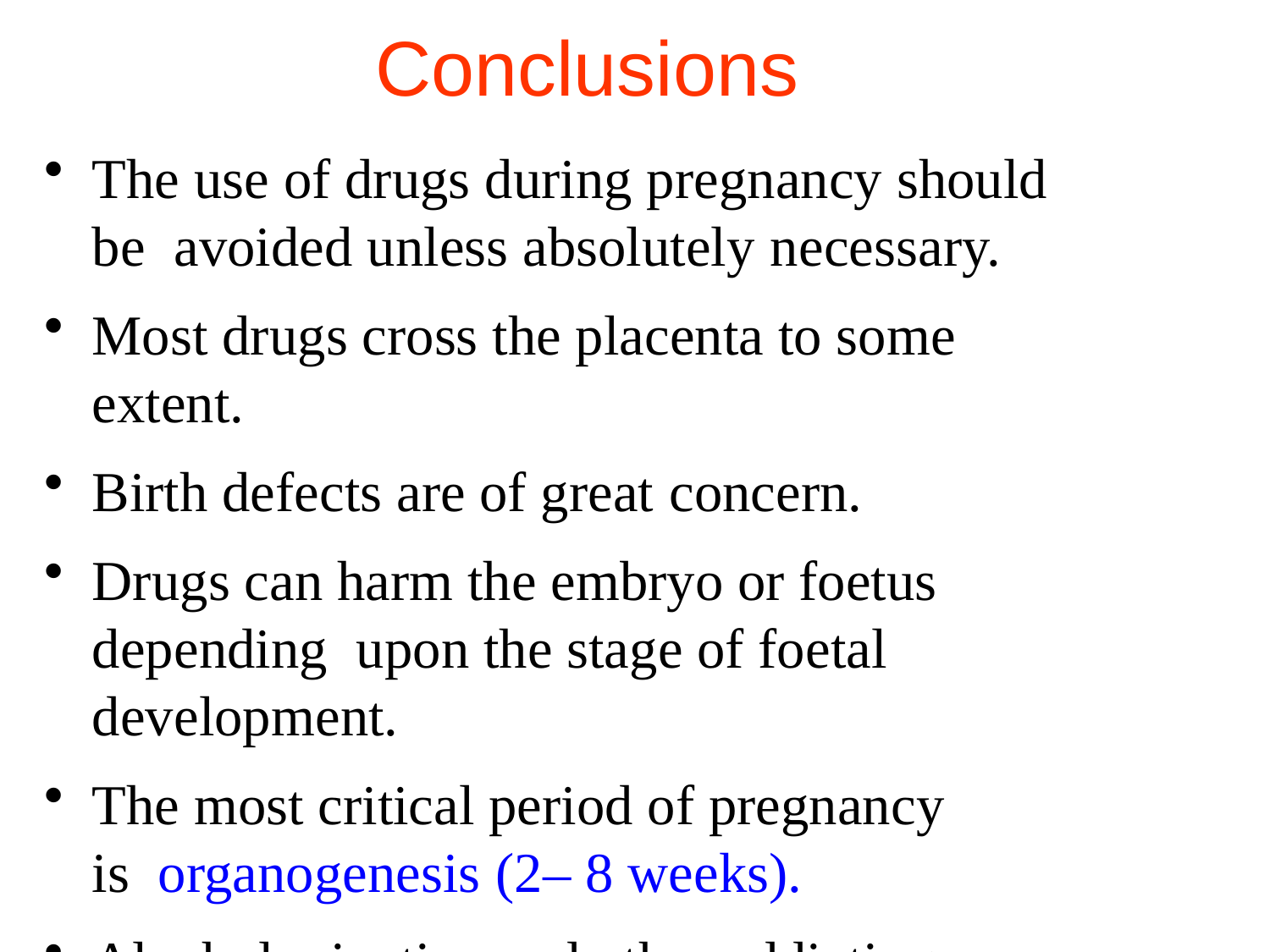

# Conclusions
The use of drugs during pregnancy should be  avoided unless absolutely necessary.
Most drugs cross the placenta to some extent.
Birth defects are of great concern.
Drugs can harm the embryo or foetus depending  upon the stage of foetal development.
The most critical period of pregnancy is  organogenesis (2– 8 weeks).
Alcohol, nicotine and other addicting drugs  should be avoided.